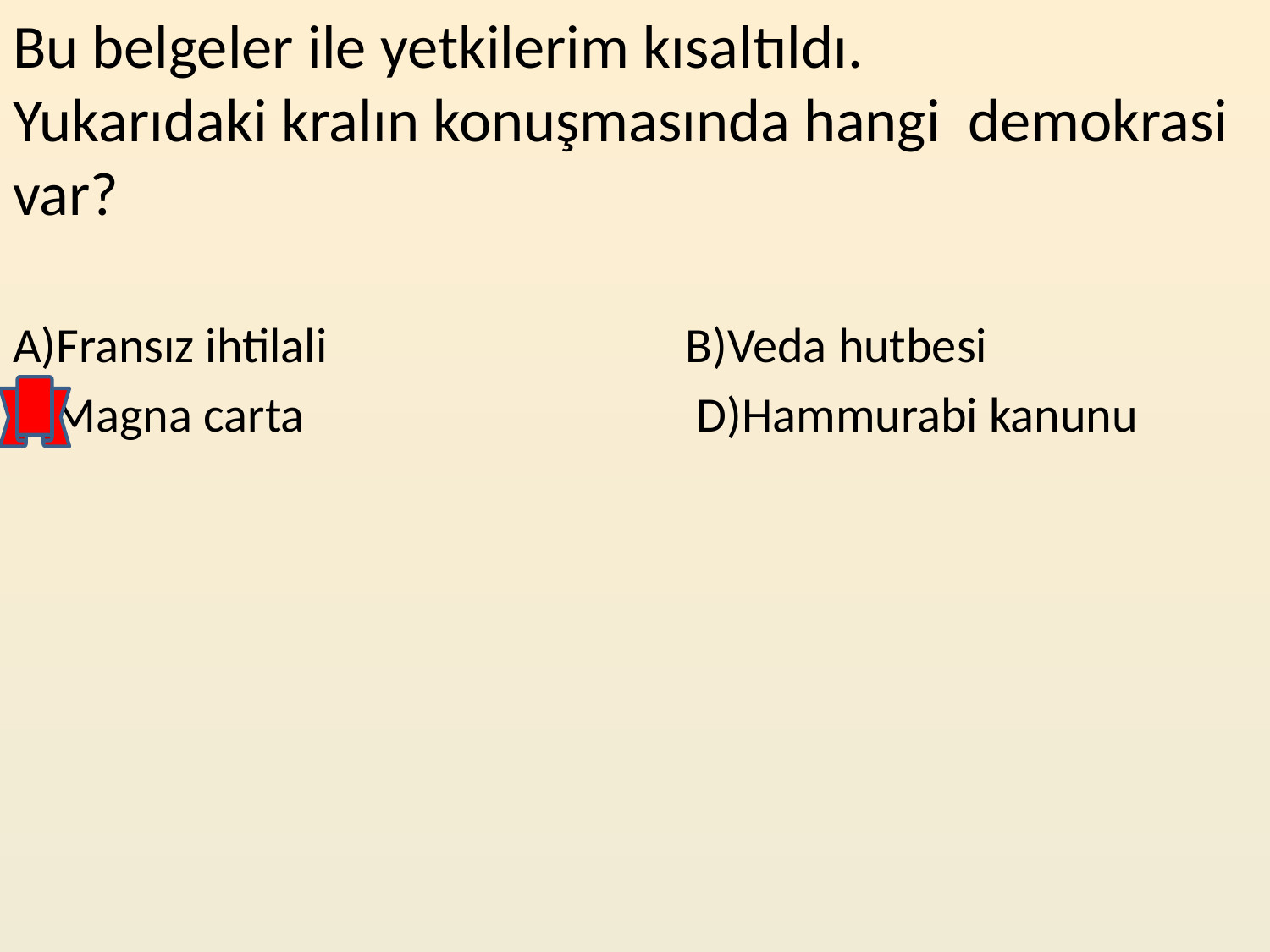

# Bu belgeler ile yetkilerim kısaltıldı. Yukarıdaki kralın konuşmasında hangi  demokrasi var?
A)Fransız ihtilali                                B)Veda hutbesi
C)Magna carta                                   D)Hammurabi kanunu